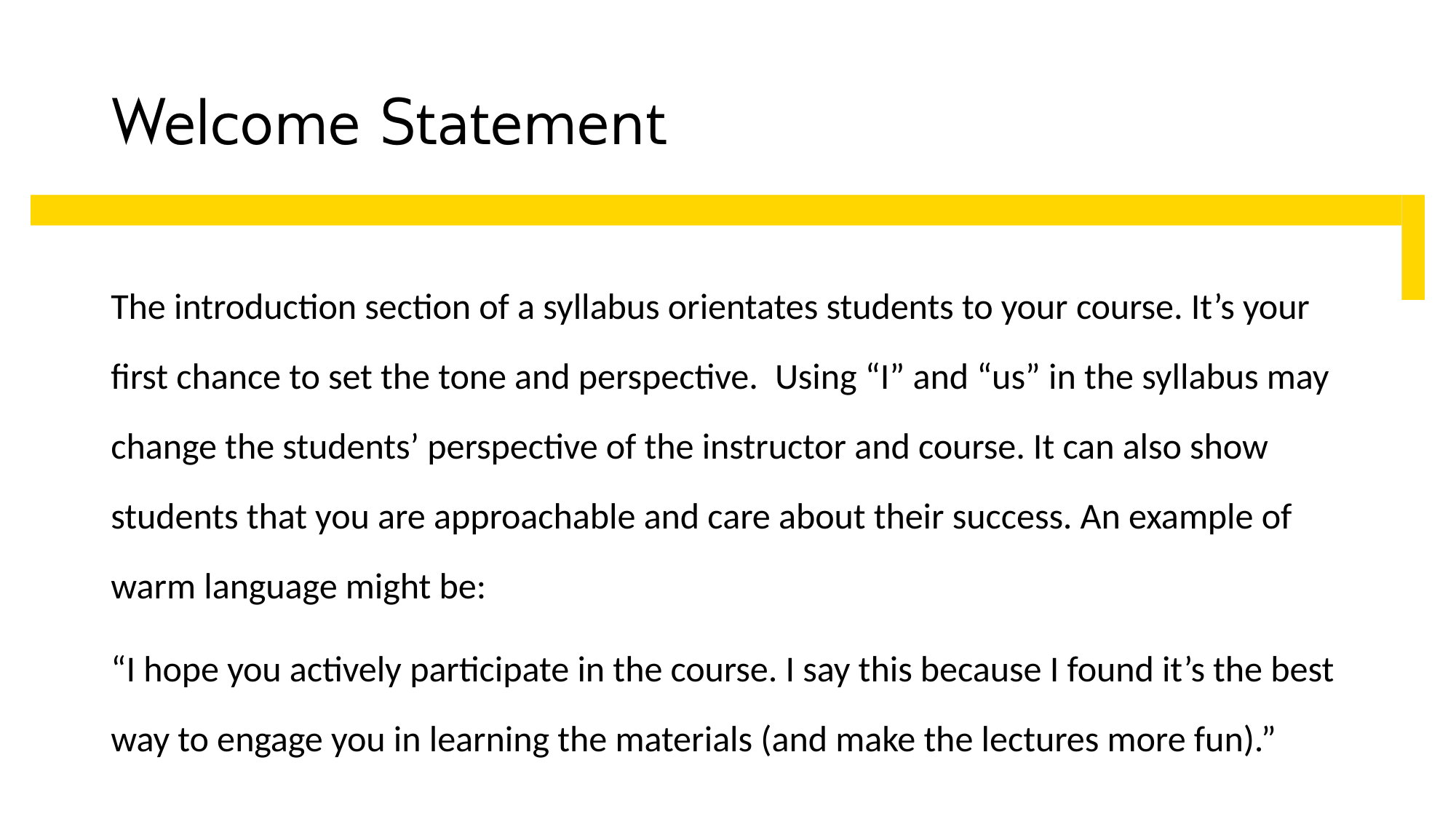

# Welcome Statement

The introduction section of a syllabus orientates students to your course. It’s your first chance to set the tone and perspective.  Using “I” and “us” in the syllabus may change the students’ perspective of the instructor and course. It can also show students that you are approachable and care about their success. An example of warm language might be:
“I hope you actively participate in the course. I say this because I found it’s the best way to engage you in learning the materials (and make the lectures more fun).”